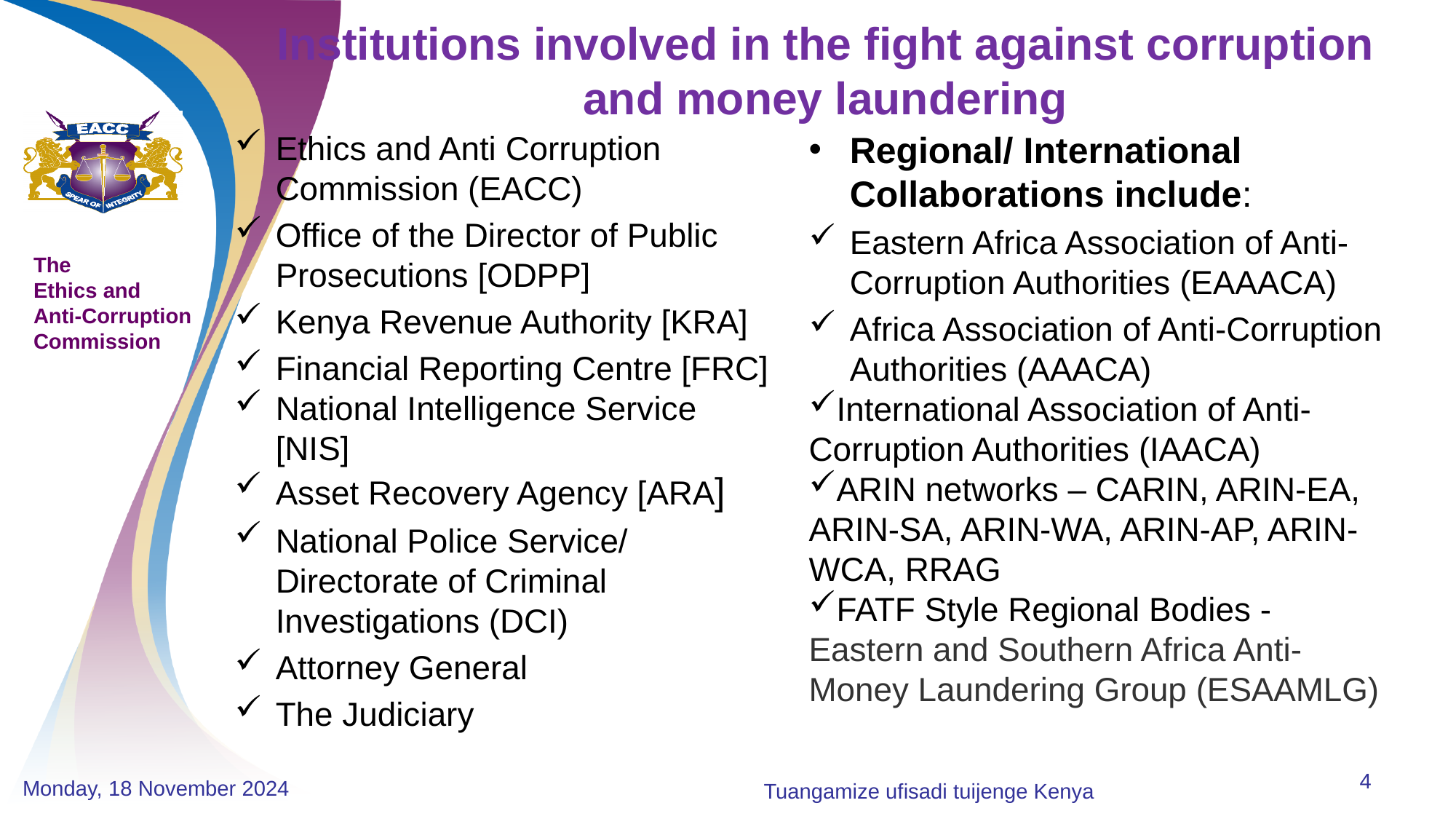

# Institutions involved in the fight against corruption and money laundering
Ethics and Anti Corruption Commission (EACC)
Office of the Director of Public Prosecutions [ODPP]
Kenya Revenue Authority [KRA]
Financial Reporting Centre [FRC]
National Intelligence Service [NIS]
Asset Recovery Agency [ARA]
National Police Service/ Directorate of Criminal Investigations (DCI)
Attorney General
The Judiciary

Regional/ International Collaborations include:
Eastern Africa Association of Anti-Corruption Authorities (EAAACA)
Africa Association of Anti-Corruption Authorities (AAACA)
International Association of Anti-Corruption Authorities (IAACA)
ARIN networks – CARIN, ARIN-EA, ARIN-SA, ARIN-WA, ARIN-AP, ARIN-WCA, RRAG
FATF Style Regional Bodies - Eastern and Southern Africa Anti-Money Laundering Group (ESAAMLG)

4
Monday, 18 November 2024
Tuangamize ufisadi tuijenge Kenya